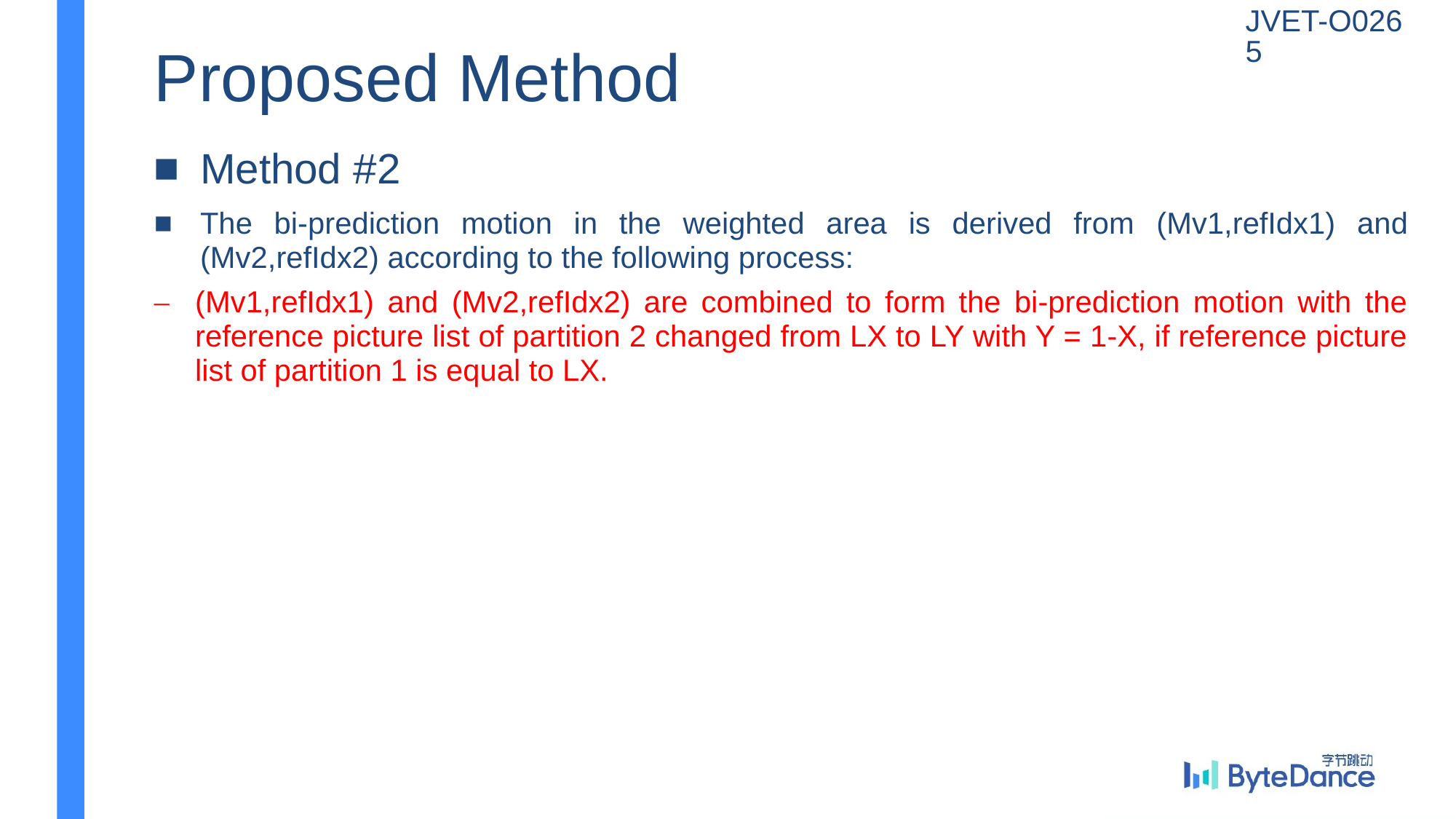

JVET-O0265
# Proposed Method
Method #2
The bi-prediction motion in the weighted area is derived from (Mv1,refIdx1) and (Mv2,refIdx2) according to the following process:
(Mv1,refIdx1) and (Mv2,refIdx2) are combined to form the bi-prediction motion with the reference picture list of partition 2 changed from LX to LY with Y = 1-X, if reference picture list of partition 1 is equal to LX.